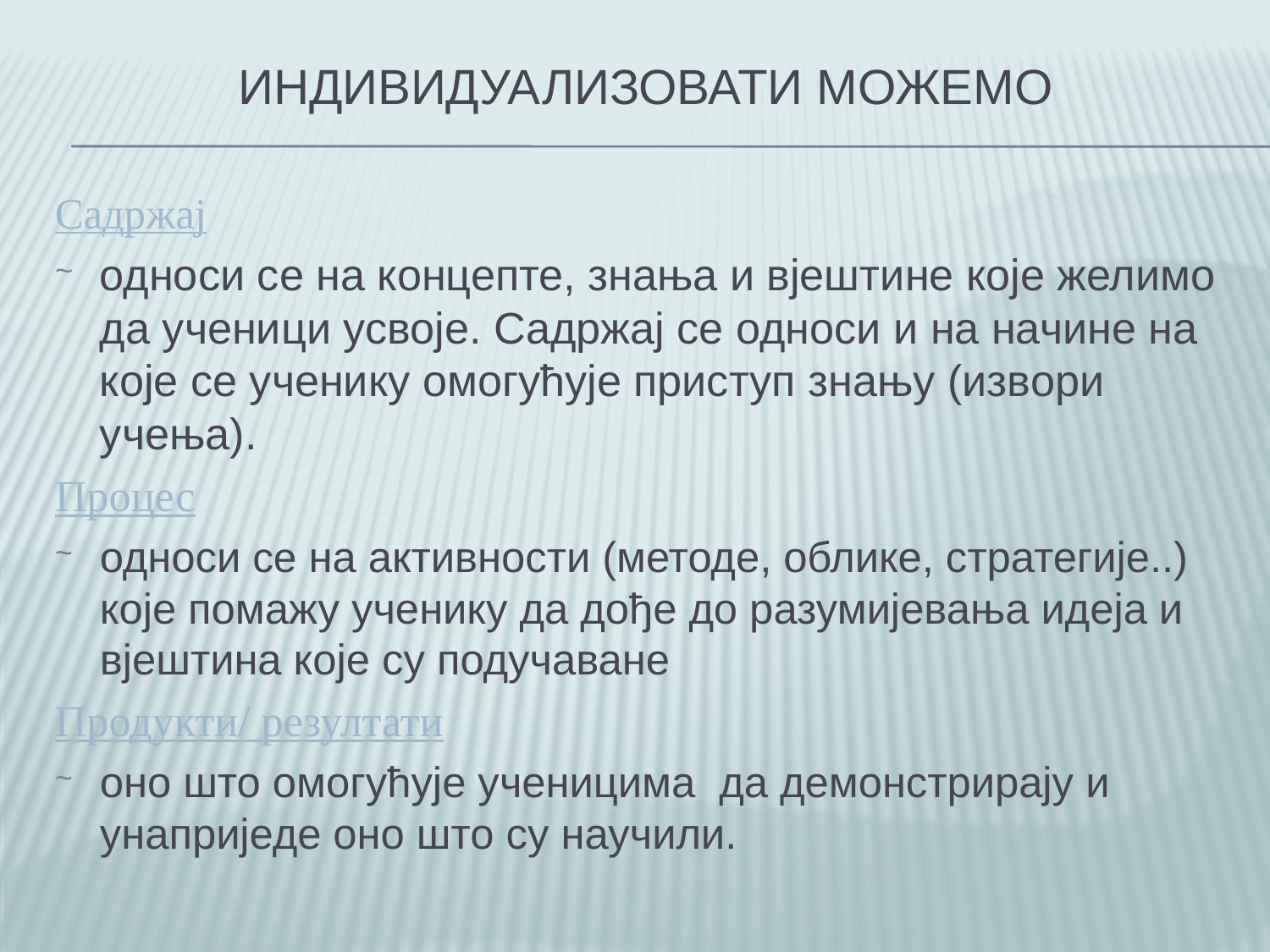

# Индивидуализовати можемо
Садржај
односи се на концепте, знања и вјештине које желимо да ученици усвоје. Садржај се односи и на начине на које се ученику омогућује приступ знању (извори учења).
Процес
односи се на активности (методе, облике, стратегије..) које помажу ученику да дође до разумијевања идеја и вјештина које су подучаване
Продукти/ резултати
оно што омогућује ученицима  да демонстрирају и унаприједе оно што су научили.